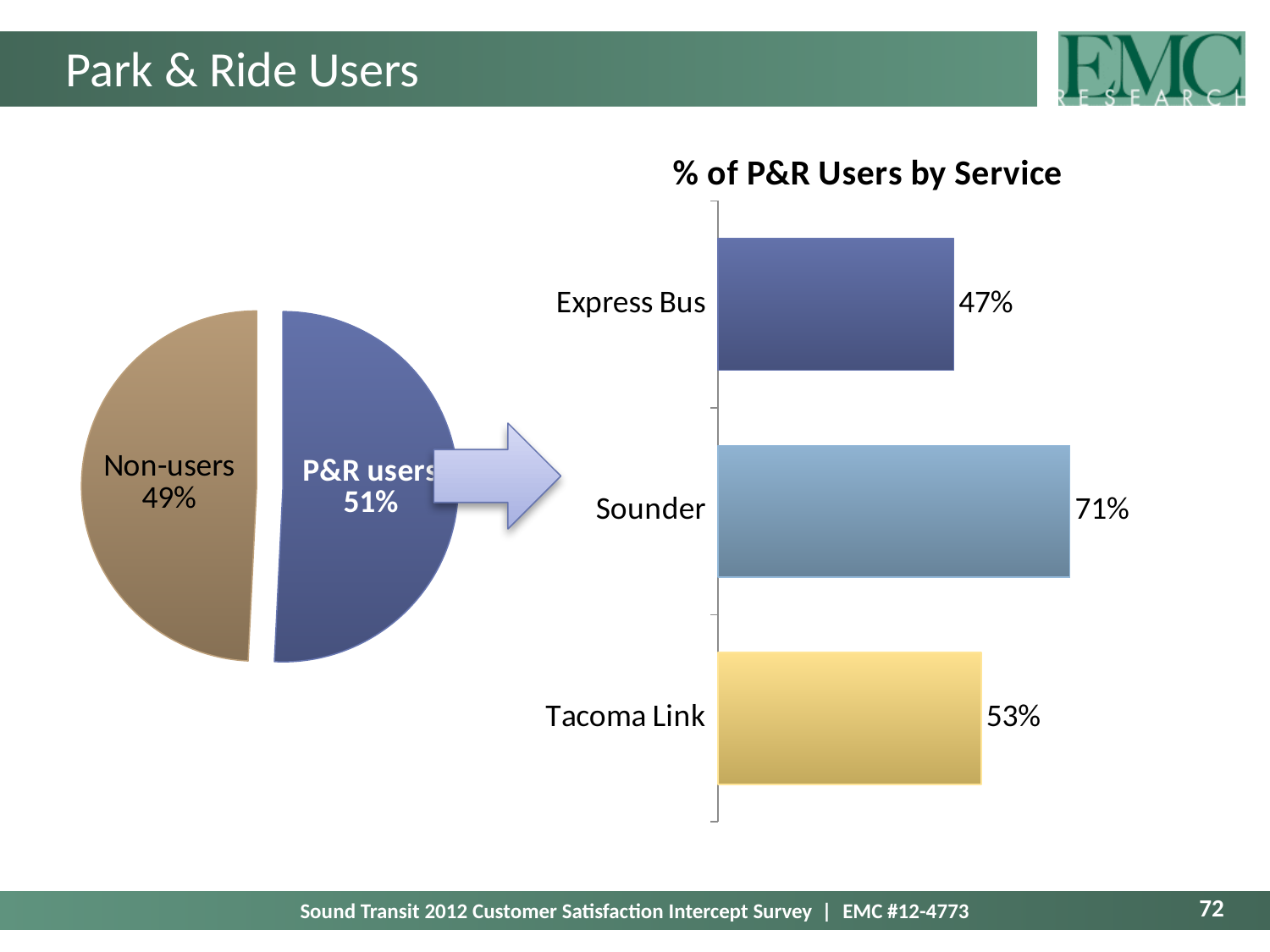

# Park & Ride Users

### Chart: % of P&R Users by Service

| Category | P&R Users |
|---|---|
| Express Bus | 0.4721260894241604 |
| Sounder | 0.7052189509453213 |
| Tacoma Link | 0.5275590551181097 |

### Chart

| Category | Column1 |
|---|---|
| P&R users | 0.5078126519259768 |
| Non-users | 0.4921873480740215 |